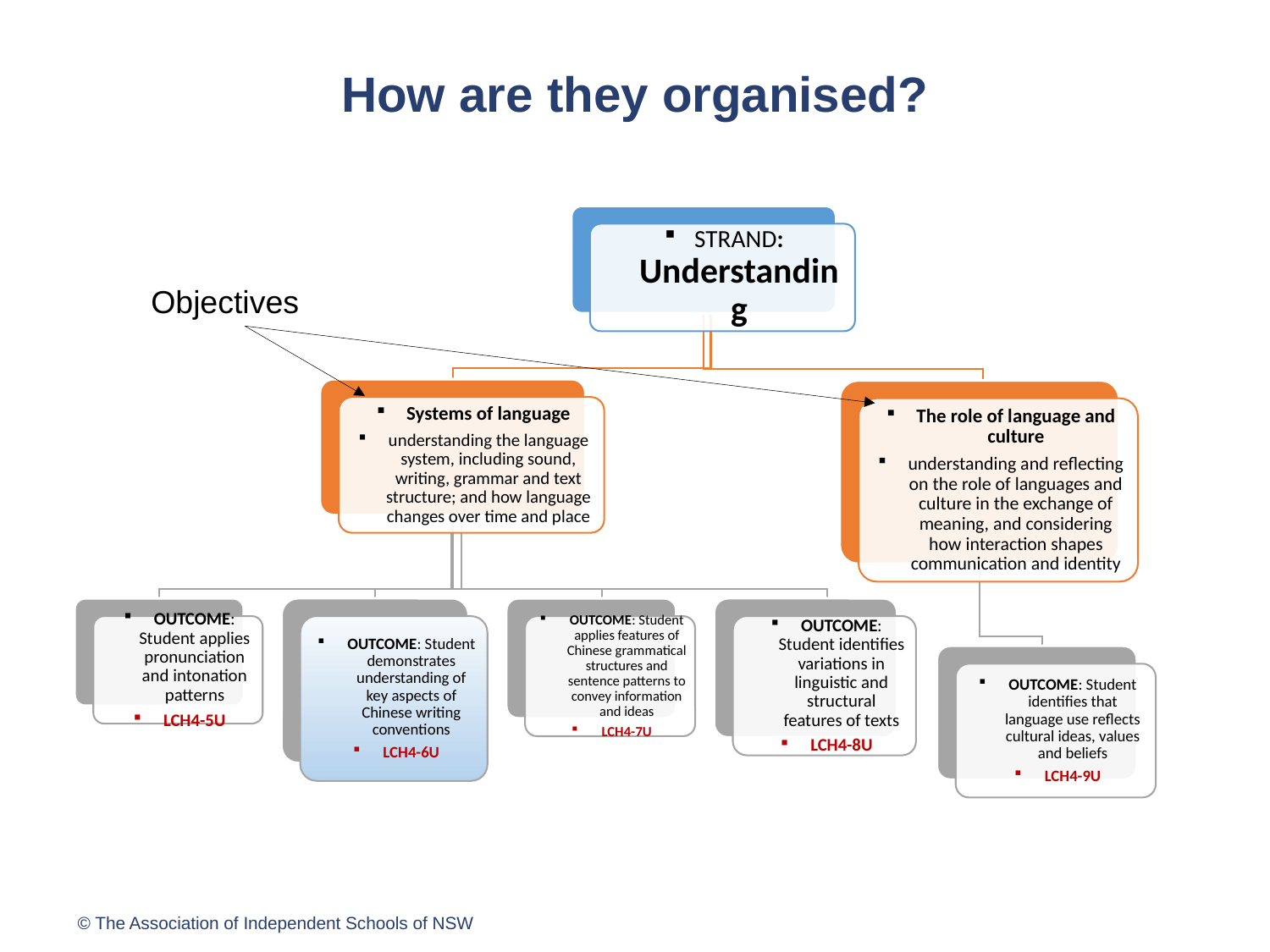

# How are they organised?
STRAND: Understanding
Systems of language
understanding the language system, including sound, writing, grammar and text structure; and how language changes over time and place
OUTCOME: Student applies pronunciation and intonation patterns
LCH4-5U
OUTCOME: Student demonstrates understanding of key aspects of Chinese writing conventions
LCH4-6U
OUTCOME: Student applies features of Chinese grammatical structures and sentence patterns to convey information and ideas
LCH4-7U
OUTCOME: Student identifies variations in linguistic and structural features of texts
LCH4-8U
The role of language and culture
understanding and reflecting on the role of languages and culture in the exchange of meaning, and considering how interaction shapes communication and identity
OUTCOME: Student identifies that language use reflects cultural ideas, values and beliefs
LCH4-9U
Objectives